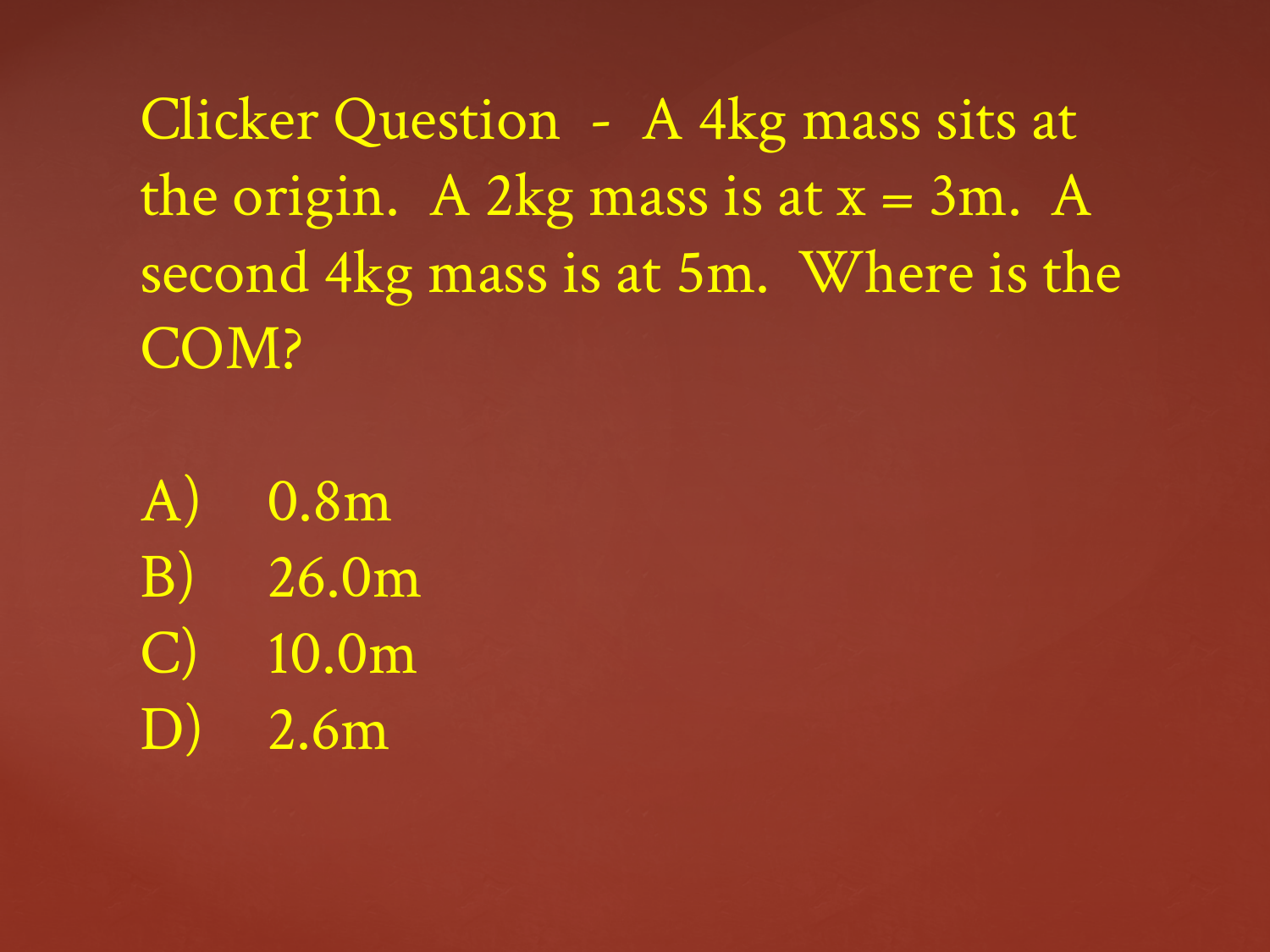

# Clicker Question  -  A 4kg mass sits at the origin.  A 2kg mass is at x = 3m.  A second 4kg mass is at 5m.  Where is the COM? A)	0.8m B)	26.0m C)	10.0m D)	2.6m